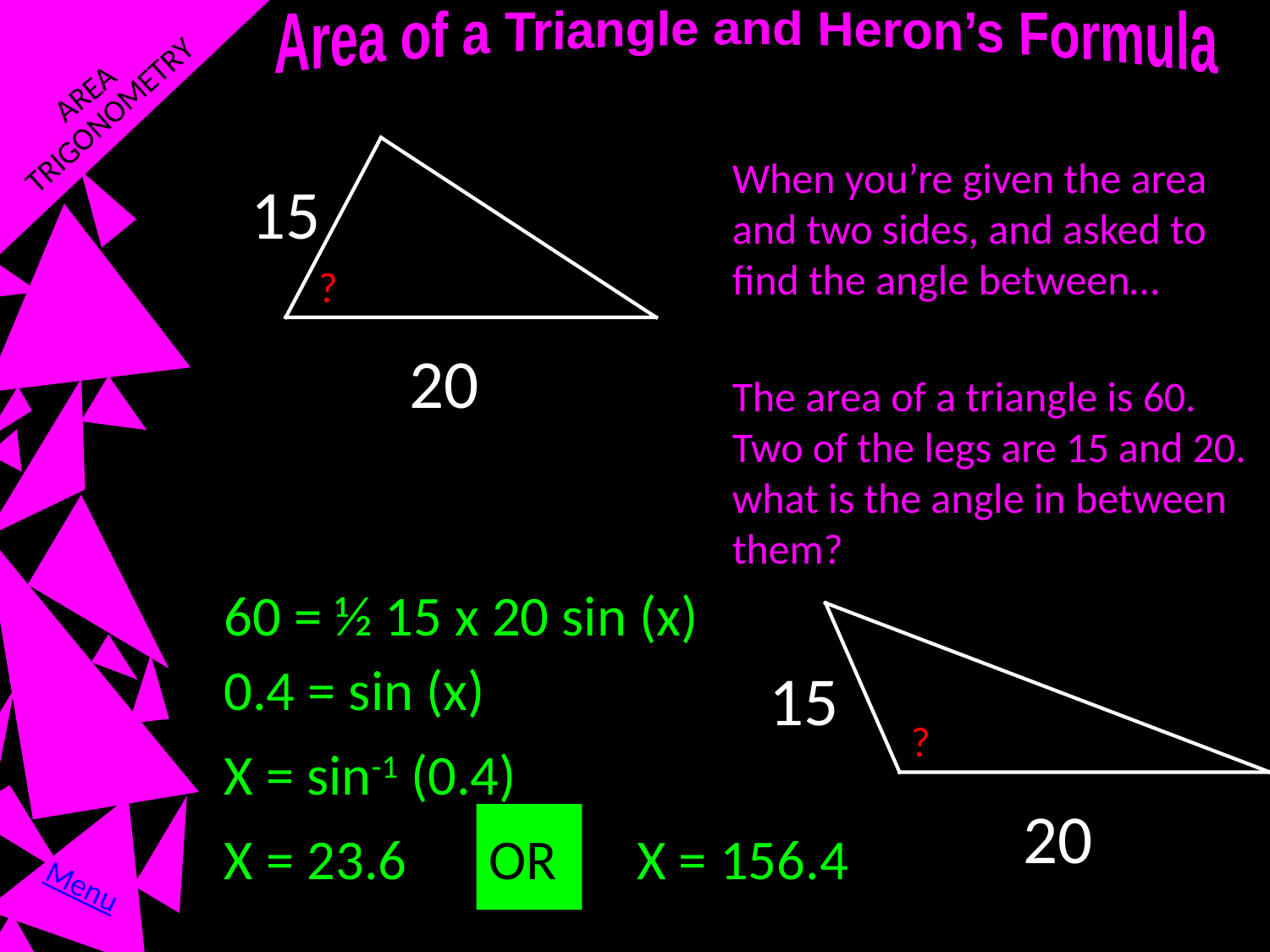

TRIGONOMETRY
Area of a Triangle and Heron’s Formula
AREA

15
When you’re given the area and two sides, and asked to find the angle between…
?
20
The area of a triangle is 60.  Two of the legs are 15 and 20.  what is the angle in between them?
60 = ½ 15 x 20 sin (x)

0.4 = sin (x)
15
?
X = sin-1 (0.4)

20
X = 23.6
OR
X = 156.4
Menu